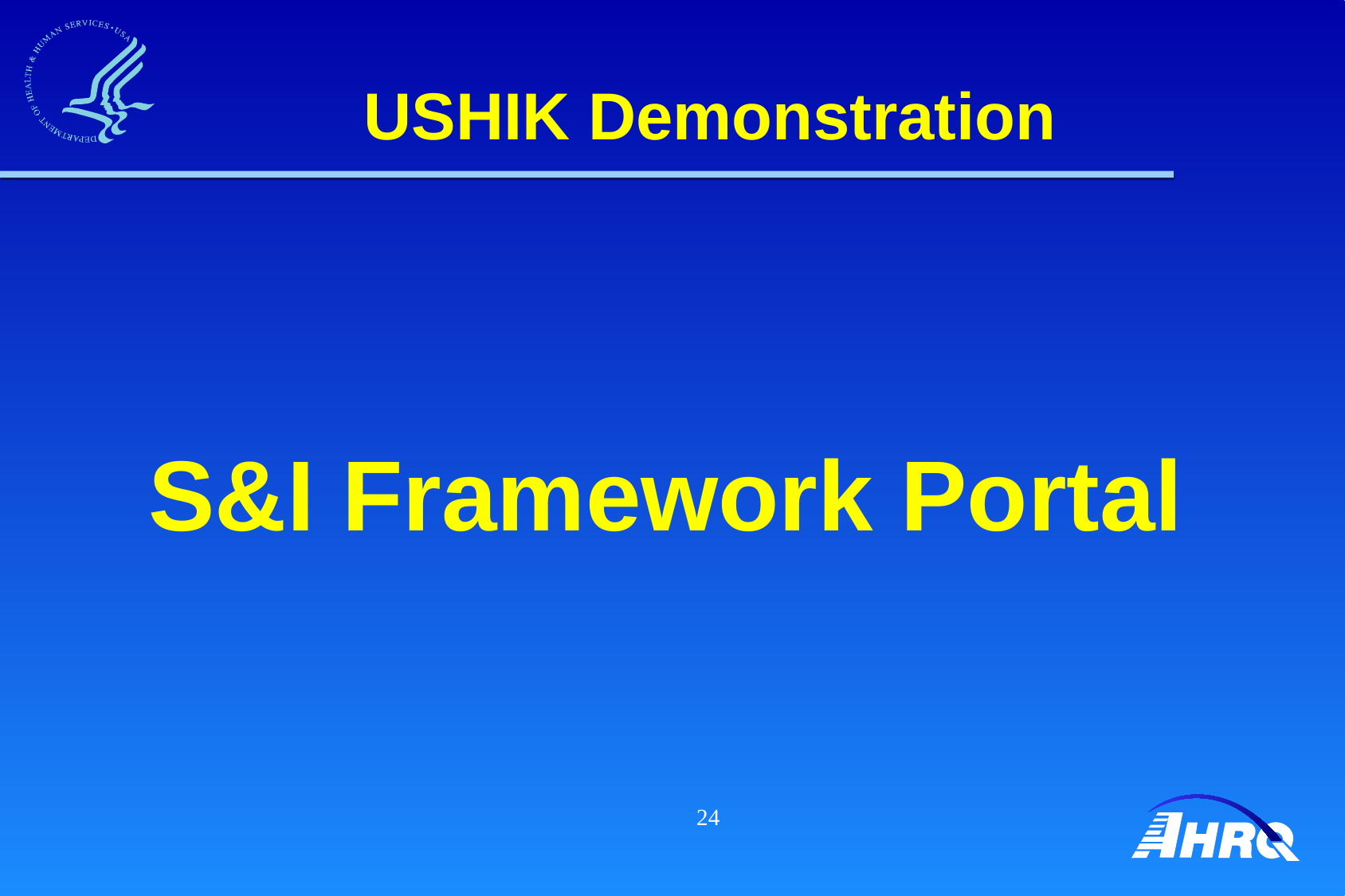

# USHIK Demonstration

S&I Framework Portal
24